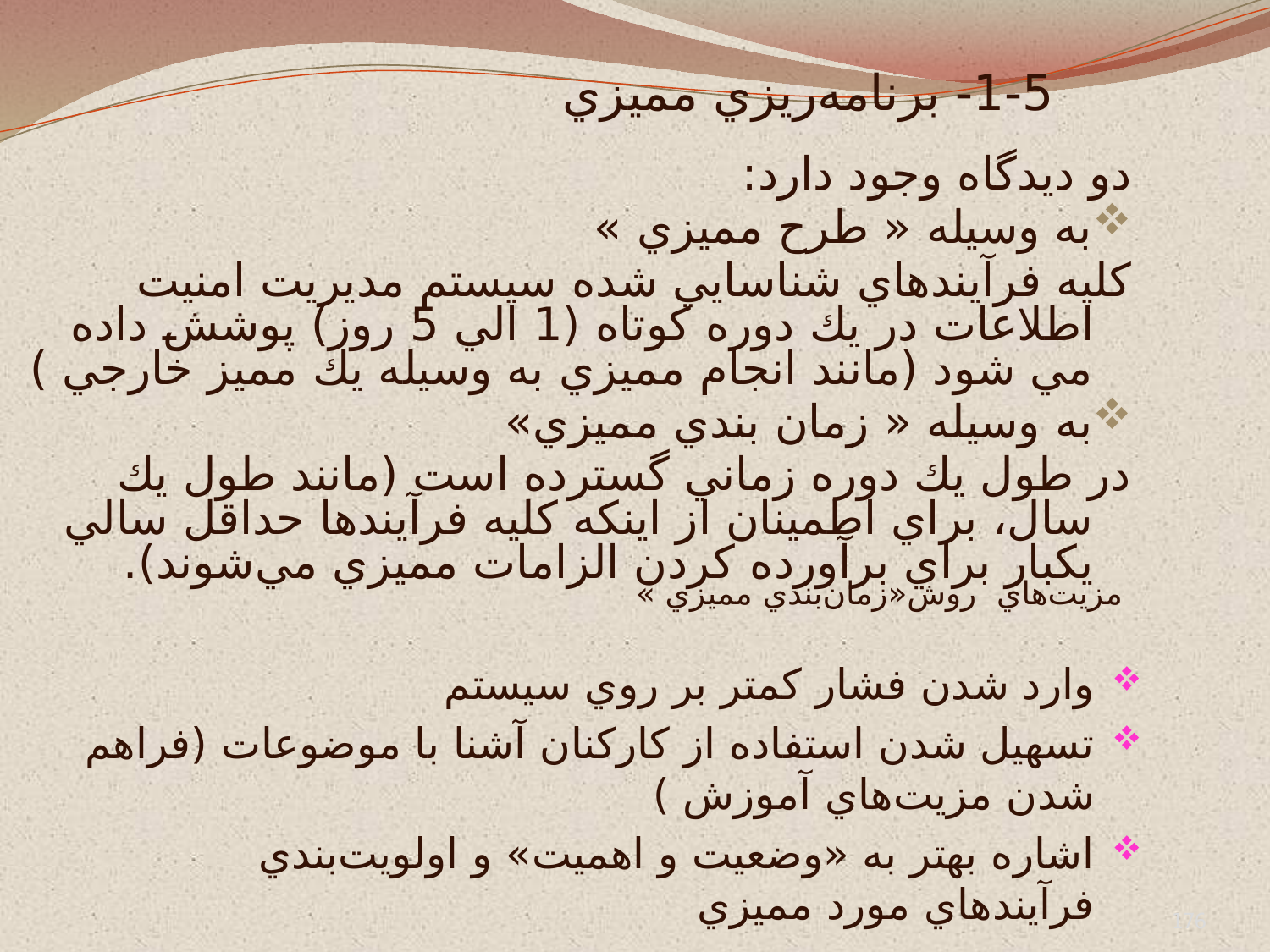

# 1-5- برنامه‌ريزي مميزي
دو ديدگاه وجود دارد:
به وسيله « طرح مميزي »
كليه فرآيندهاي شناسايي شده سيستم مديريت امنیت اطلاعات در يك دوره كوتاه (1 الي 5 روز) پوشش داده مي شود (مانند انجام مميزي به وسيله يك مميز خارجي )
به وسيله « زمان بندي مميزي»
در طول يك دوره زماني گسترده است (مانند طول يك سال، براي اطمينان از اينكه كليه فرآيندها حداقل سالي يكبار براي برآورده كردن الزامات مميزي مي‌شوند).

مزيت‌هاي  روش«زمان‌بندي مميزي »
وارد شدن فشار كمتر بر روي سيستم
تسهيل شدن استفاده از كاركنان آشنا با موضوعات (فراهم شدن مزيت‌هاي آموزش )
اشاره بهتر به «وضعيت و اهميت» و اولويت‌بندي فرآيندهاي مورد مميزي
176